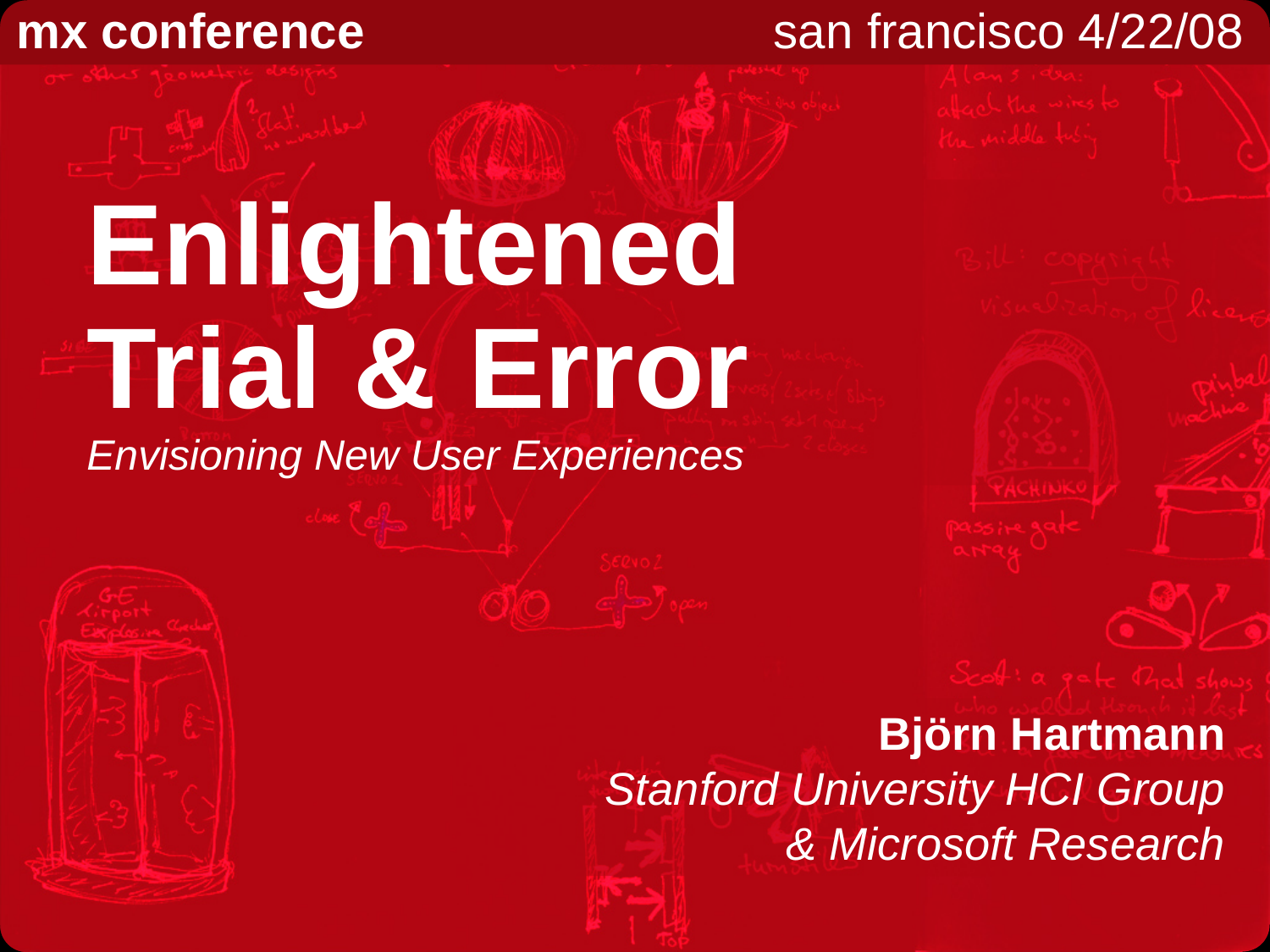

Enlightened
Trial & Error
Envisioning New User Experiences
Björn Hartmann
Stanford University HCI Group
& Microsoft Research